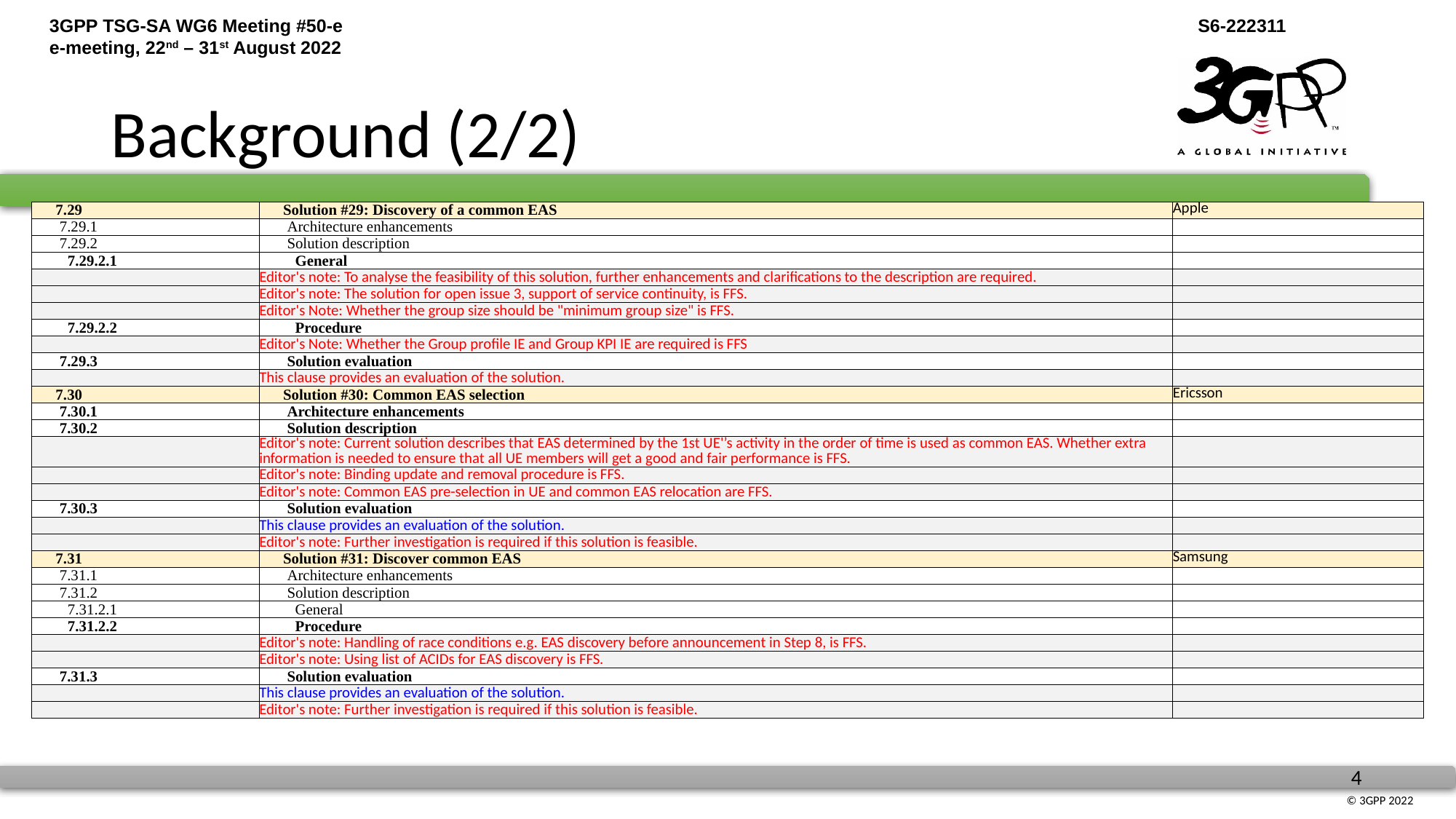

# Background (2/2)
| 7.29 | Solution #29: Discovery of a common EAS | Apple |
| --- | --- | --- |
| 7.29.1 | Architecture enhancements |  |
| 7.29.2 | Solution description |  |
| 7.29.2.1 | General |  |
|  | Editor's note: To analyse the feasibility of this solution, further enhancements and clarifications to the description are required. |  |
|  | Editor's note: The solution for open issue 3, support of service continuity, is FFS. |  |
|  | Editor's Note: Whether the group size should be "minimum group size" is FFS. |  |
| 7.29.2.2 | Procedure |  |
|  | Editor's Note: Whether the Group profile IE and Group KPI IE are required is FFS |  |
| 7.29.3 | Solution evaluation |  |
|  | This clause provides an evaluation of the solution. |  |
| 7.30 | Solution #30: Common EAS selection | Ericsson |
| 7.30.1 | Architecture enhancements |  |
| 7.30.2 | Solution description |  |
|  | Editor's note: Current solution describes that EAS determined by the 1st UE'’s activity in the order of time is used as common EAS. Whether extra information is needed to ensure that all UE members will get a good and fair performance is FFS. |  |
|  | Editor's note: Binding update and removal procedure is FFS. |  |
|  | Editor's note: Common EAS pre-selection in UE and common EAS relocation are FFS. |  |
| 7.30.3 | Solution evaluation |  |
|  | This clause provides an evaluation of the solution. |  |
|  | Editor's note: Further investigation is required if this solution is feasible. |  |
| 7.31 | Solution #31: Discover common EAS | Samsung |
| 7.31.1 | Architecture enhancements |  |
| 7.31.2 | Solution description |  |
| 7.31.2.1 | General |  |
| 7.31.2.2 | Procedure |  |
|  | Editor's note: Handling of race conditions e.g. EAS discovery before announcement in Step 8, is FFS. |  |
|  | Editor's note: Using list of ACIDs for EAS discovery is FFS. |  |
| 7.31.3 | Solution evaluation |  |
|  | This clause provides an evaluation of the solution. |  |
|  | Editor's note: Further investigation is required if this solution is feasible. |  |